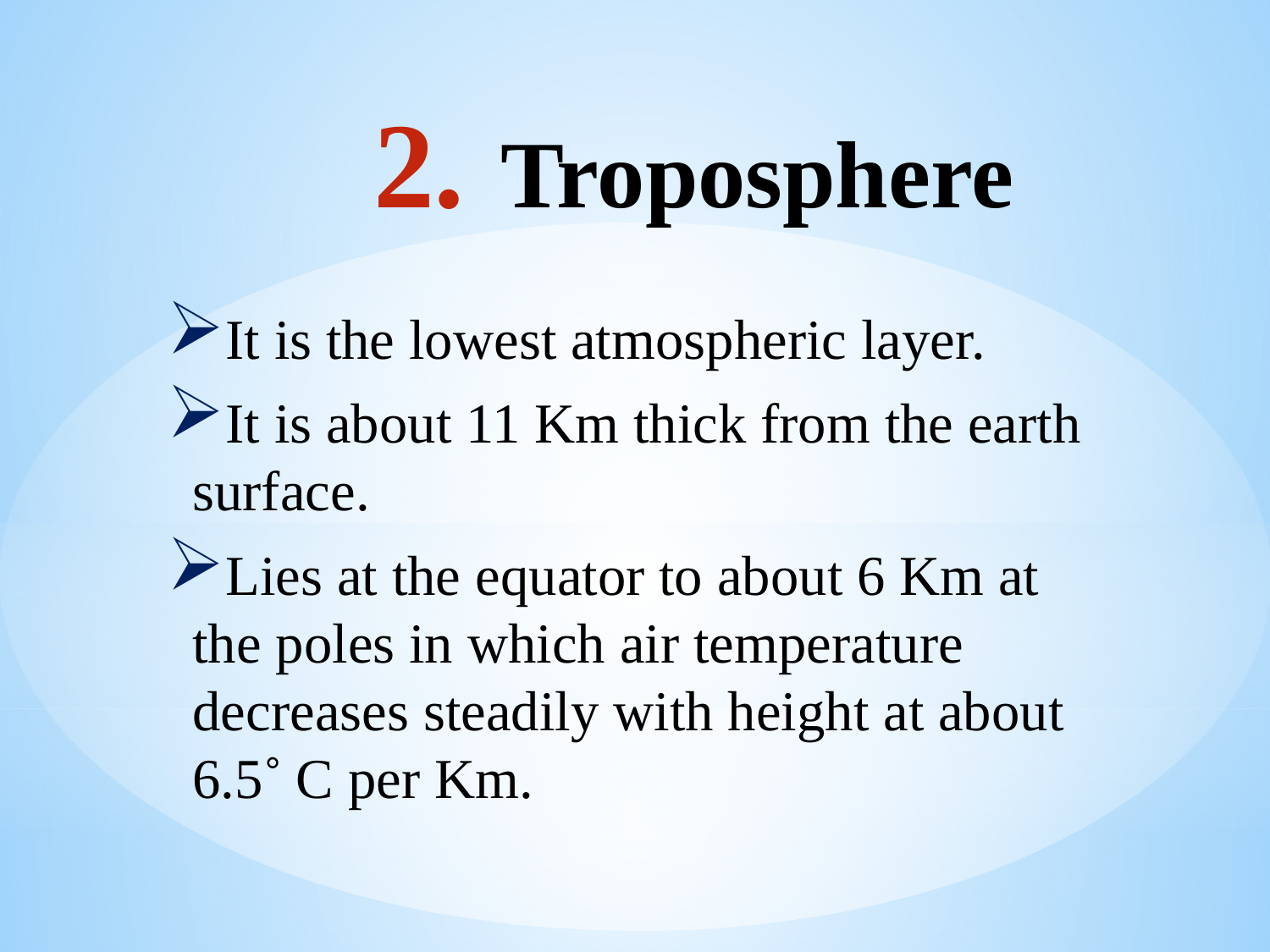

# Troposphere
It is the lowest atmospheric layer.
It is about 11 Km thick from the earth surface.
Lies at the equator to about 6 Km at the poles in which air temperature decreases steadily with height at about 6.5˚ C per Km.